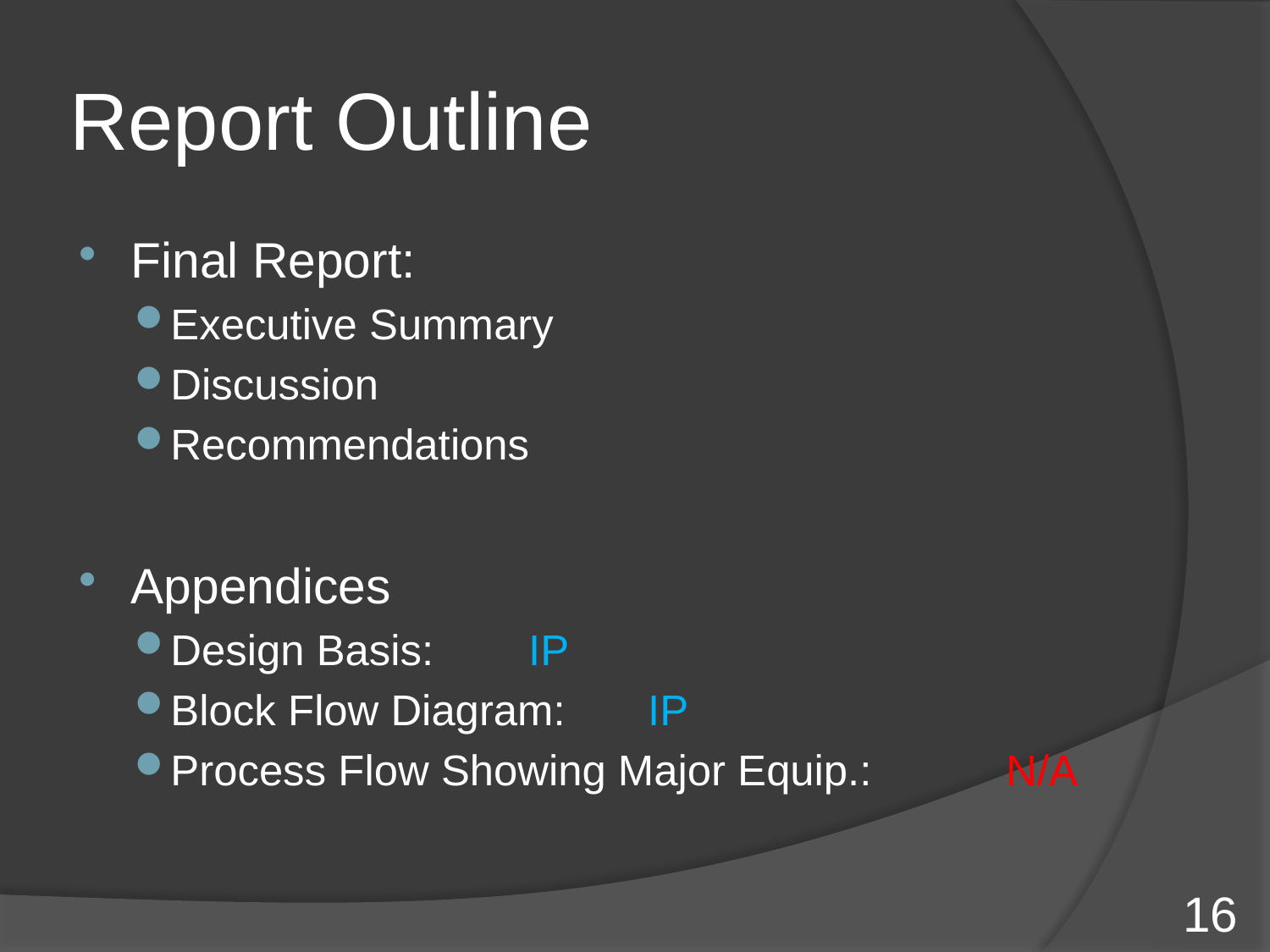

# Report Outline
Final Report:
Executive Summary
Discussion
Recommendations

Appendices
Design Basis: 				IP
Block Flow Diagram: 			IP
Process Flow Showing Major Equip.:  	N/A

16